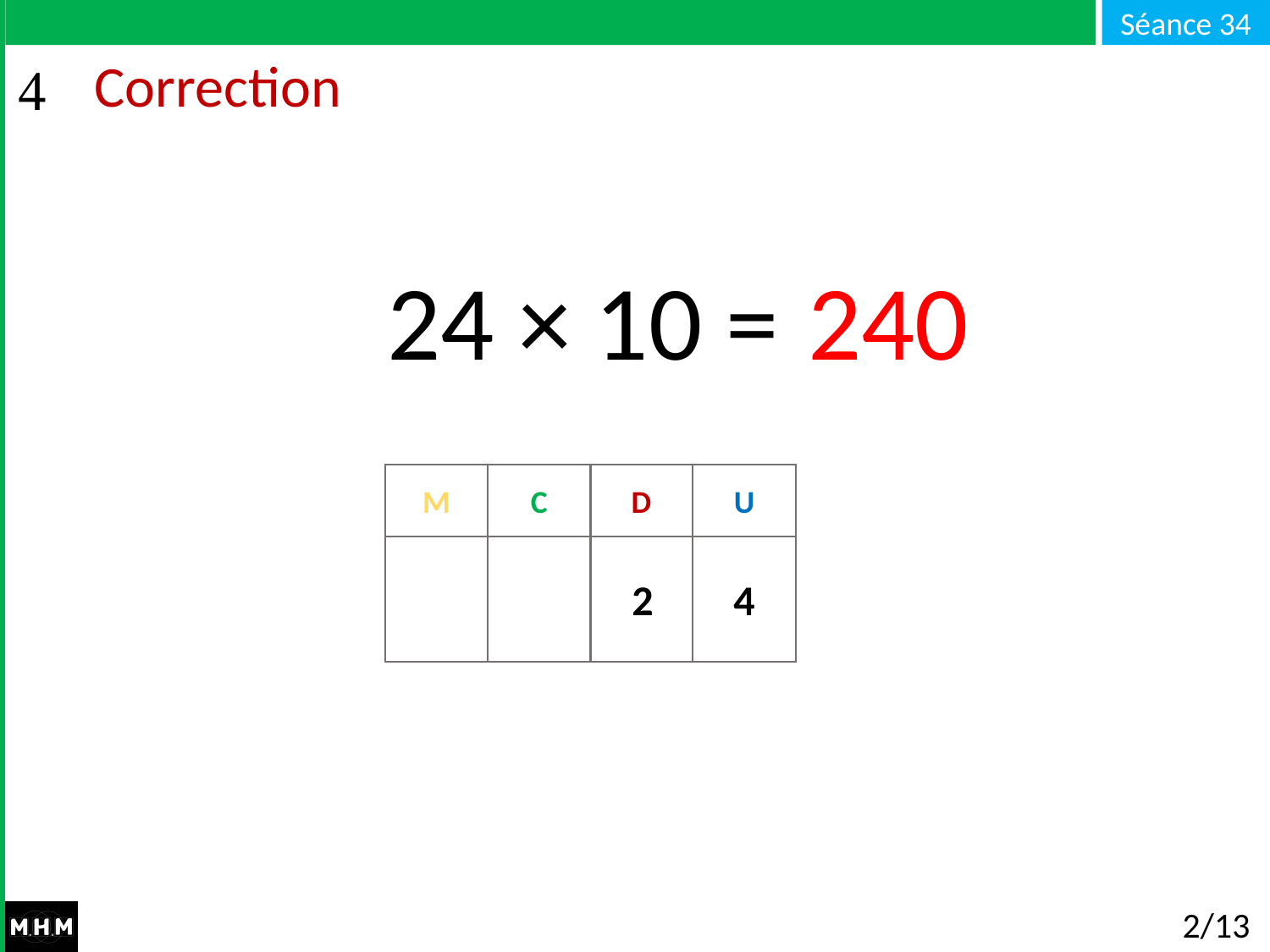

# Correction
240
24 × 10 =
M
C
D
U
2
4

0
2/13